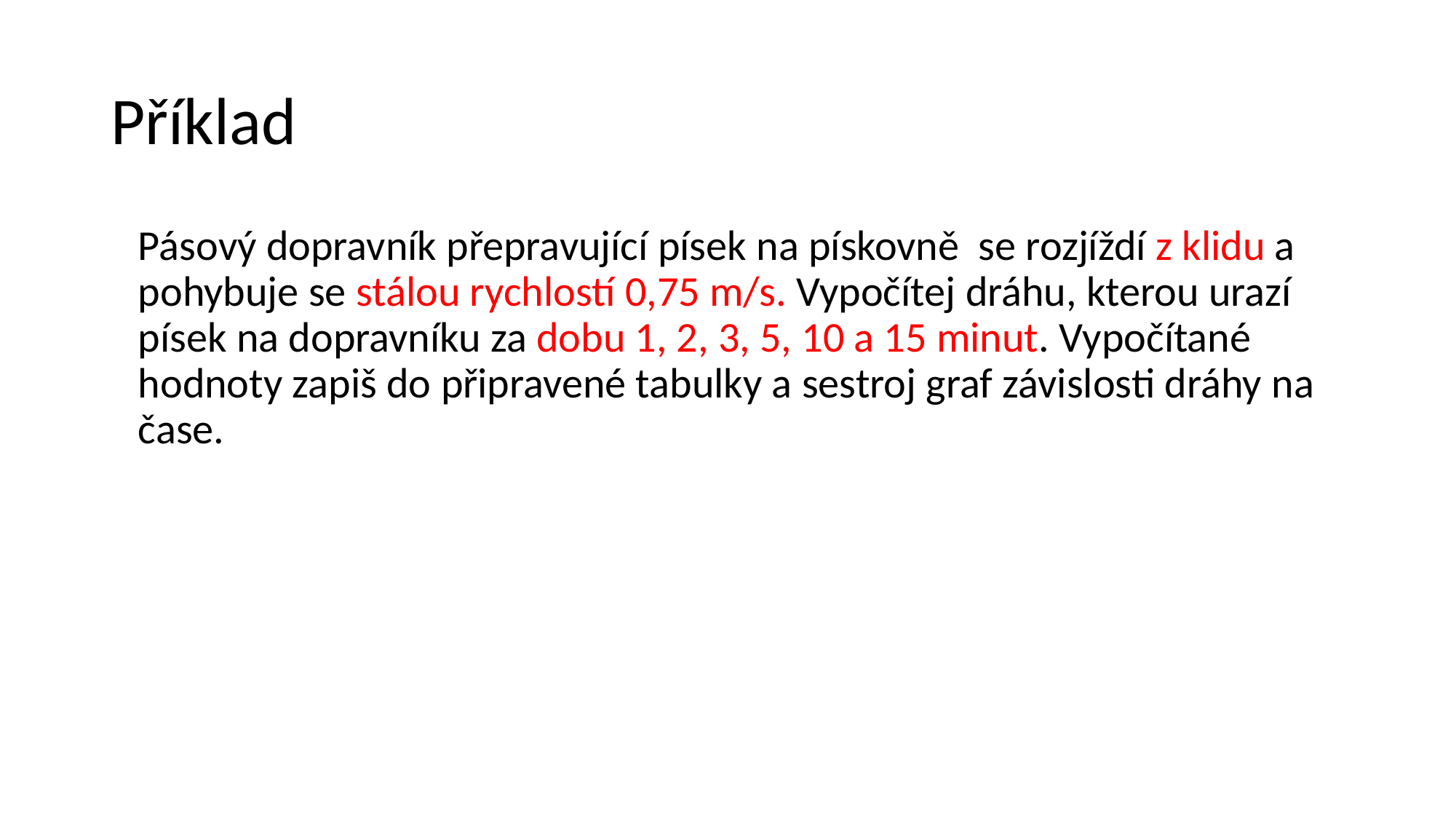

# Příklad
	Pásový dopravník přepravující písek na pískovně  se rozjíždí z klidu a pohybuje se stálou rychlostí 0,75 m/s. Vypočítej dráhu, kterou urazí písek na dopravníku za dobu 1, 2, 3, 5, 10 a 15 minut. Vypočítané hodnoty zapiš do připravené tabulky a sestroj graf závislosti dráhy na čase.